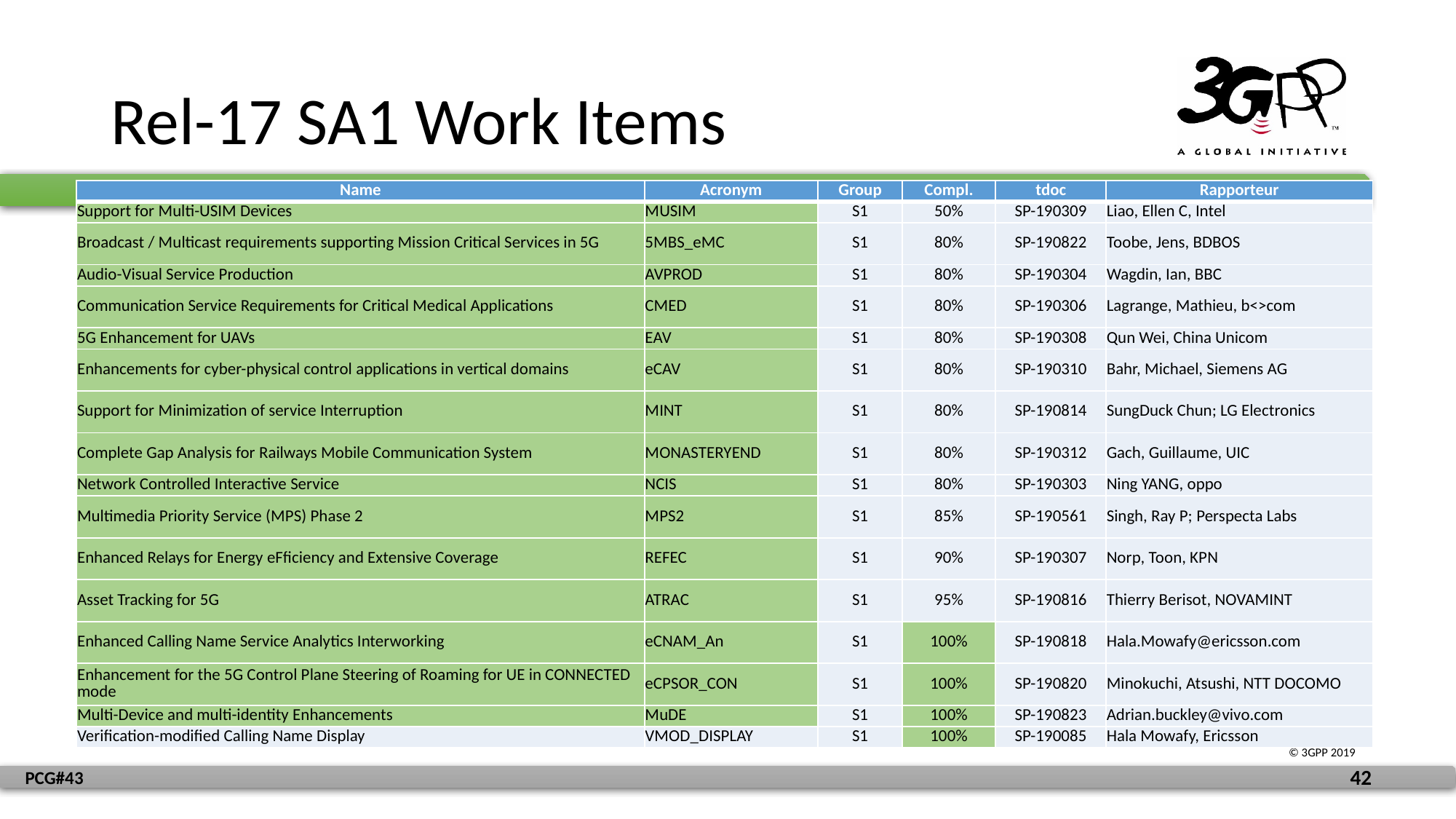

# Rel-17 SA1 Work Items
| Name | Acronym | Group | Compl. | tdoc | Rapporteur |
| --- | --- | --- | --- | --- | --- |
| Support for Multi-USIM Devices | MUSIM | S1 | 50% | SP-190309 | Liao, Ellen C, Intel |
| Broadcast / Multicast requirements supporting Mission Critical Services in 5G | 5MBS\_eMC | S1 | 80% | SP-190822 | Toobe, Jens, BDBOS |
| Audio-Visual Service Production | AVPROD | S1 | 80% | SP-190304 | Wagdin, Ian, BBC |
| Communication Service Requirements for Critical Medical Applications | CMED | S1 | 80% | SP-190306 | Lagrange, Mathieu, b<>com |
| 5G Enhancement for UAVs | EAV | S1 | 80% | SP-190308 | Qun Wei, China Unicom |
| Enhancements for cyber-physical control applications in vertical domains | eCAV | S1 | 80% | SP-190310 | Bahr, Michael, Siemens AG |
| Support for Minimization of service Interruption | MINT | S1 | 80% | SP-190814 | SungDuck Chun; LG Electronics |
| Complete Gap Analysis for Railways Mobile Communication System | MONASTERYEND | S1 | 80% | SP-190312 | Gach, Guillaume, UIC |
| Network Controlled Interactive Service | NCIS | S1 | 80% | SP-190303 | Ning YANG, oppo |
| Multimedia Priority Service (MPS) Phase 2 | MPS2 | S1 | 85% | SP-190561 | Singh, Ray P; Perspecta Labs |
| Enhanced Relays for Energy eFficiency and Extensive Coverage | REFEC | S1 | 90% | SP-190307 | Norp, Toon, KPN |
| Asset Tracking for 5G | ATRAC | S1 | 95% | SP-190816 | Thierry Berisot, NOVAMINT |
| Enhanced Calling Name Service Analytics Interworking | eCNAM\_An | S1 | 100% | SP-190818 | Hala.Mowafy@ericsson.com |
| Enhancement for the 5G Control Plane Steering of Roaming for UE in CONNECTED mode | eCPSOR\_CON | S1 | 100% | SP-190820 | Minokuchi, Atsushi, NTT DOCOMO |
| Multi-Device and multi-identity Enhancements | MuDE | S1 | 100% | SP-190823 | Adrian.buckley@vivo.com |
| Verification-modified Calling Name Display | VMOD\_DISPLAY | S1 | 100% | SP-190085 | Hala Mowafy, Ericsson |